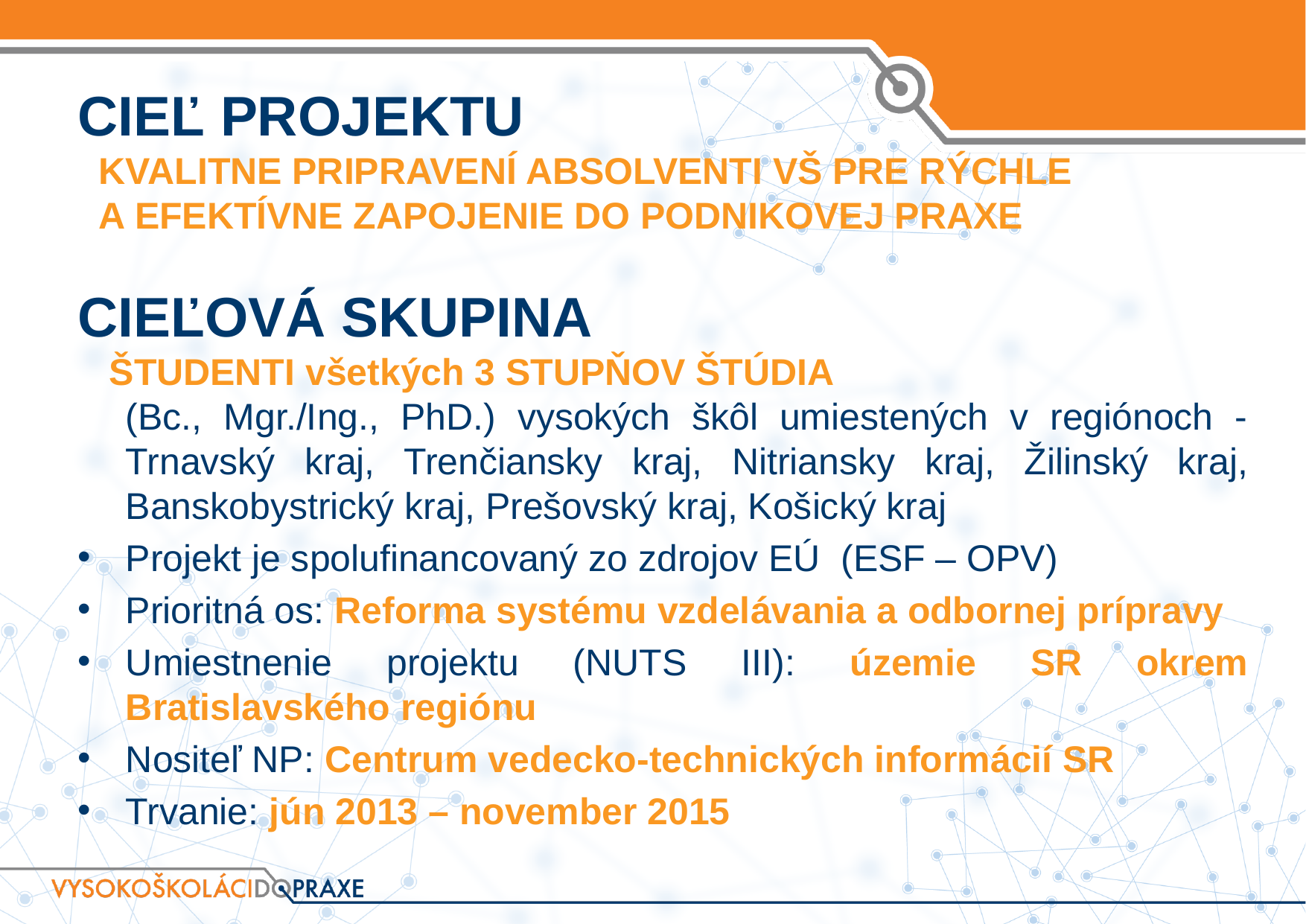

CIEĽ PROJEKTU
  KVALITNE PRIPRAVENÍ ABSOLVENTI VŠ PRE RÝCHLE
  A EFEKTÍVNE ZAPOJENIE DO PODNIKOVEJ PRAXE

CIEĽOVÁ SKUPINA
   ŠTUDENTI všetkých 3 STUPŇOV ŠTÚDIA
	(Bc., Mgr./Ing., PhD.) vysokých škôl umiestených v regiónoch - Trnavský kraj, Trenčiansky kraj, Nitriansky kraj, Žilinský kraj, Banskobystrický kraj, Prešovský kraj, Košický kraj
Projekt je spolufinancovaný zo zdrojov EÚ  (ESF – OPV)
Prioritná os: Reforma systému vzdelávania a odbornej prípravy
Umiestnenie projektu (NUTS III): územie SR okrem Bratislavského regiónu
Nositeľ NP: Centrum vedecko-technických informácií SR
Trvanie: jún 2013 – november 2015